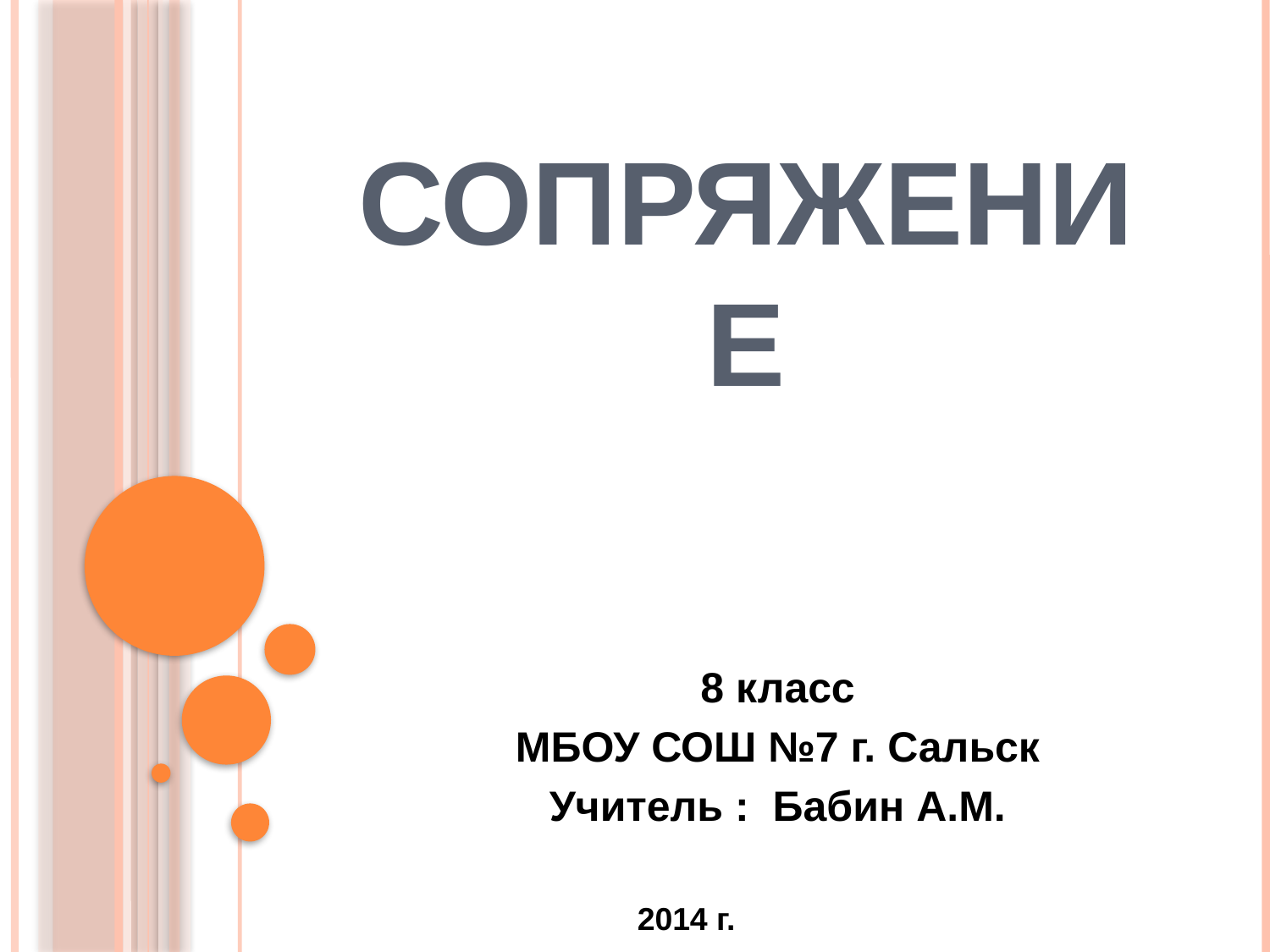

# Сопряжение
8 класс
МБОУ СОШ №7 г. Сальск
Учитель :  Бабин А.М.
2014 г.